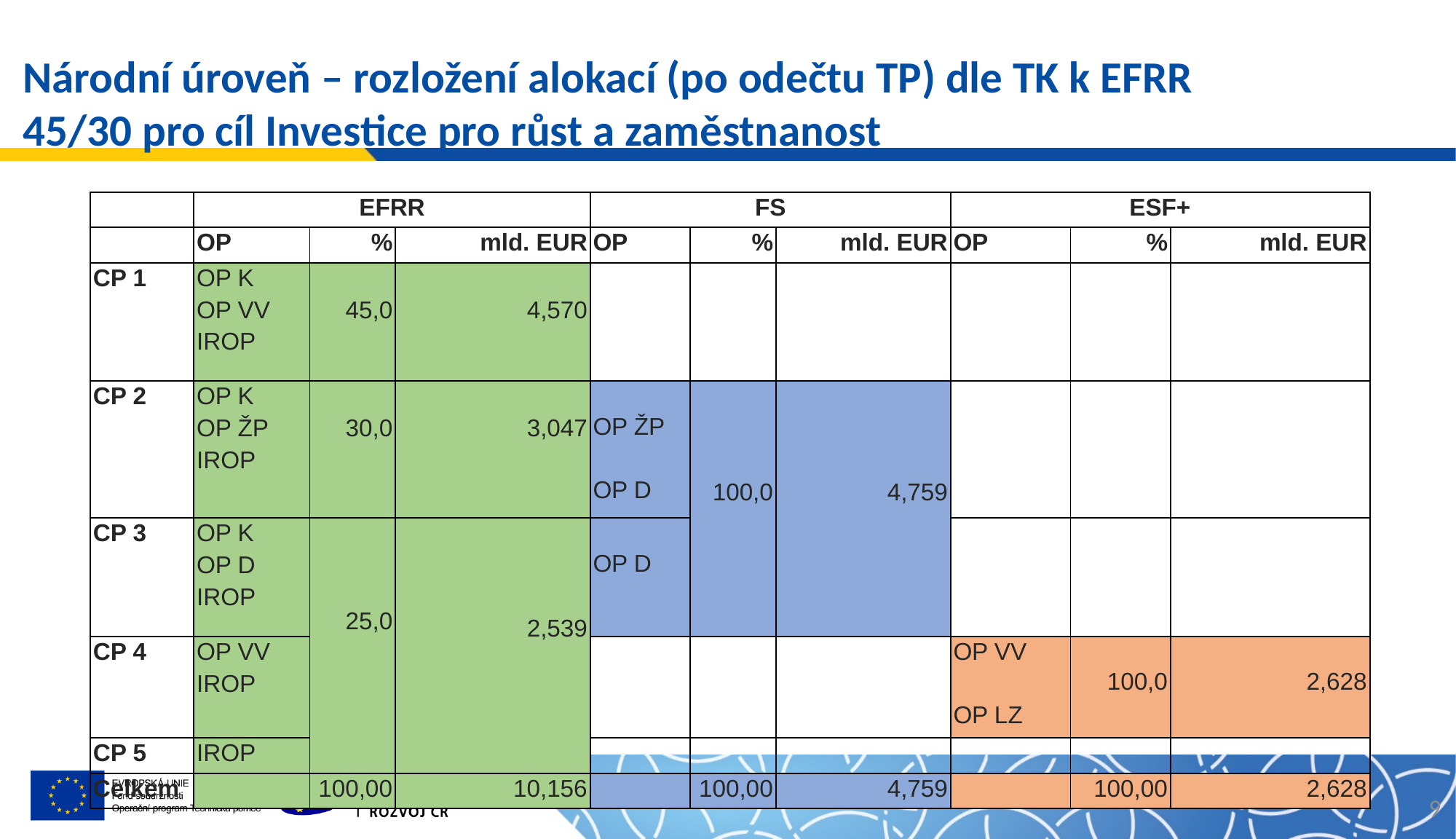

# Národní úroveň – rozložení alokací (po odečtu TP) dle TK k EFRR 45/30 pro cíl Investice pro růst a zaměstnanost
|  | EFRR |  |  | FS |  |  | ESF+ |  |  |
| --- | --- | --- | --- | --- | --- | --- | --- | --- | --- |
|  | OP | % | mld. EUR | OP | % | mld. EUR | OP | % | mld. EUR |
| CP 1 | OP K OP VV IROP | 45,0 | 4,570 |  |  |  |  |  |  |
| CP 2 | OP K OP ŽP IROP | 30,0 | 3,047 | OP ŽP OP D | 100,0 | 4,759 |  |  |  |
| CP 3 | OP K OP D IROP | 25,0 | 2,539 | OP D |  |  |  |  |  |
| CP 4 | OP VV IROP |  |  |  |  |  | OP VV OP LZ | 100,0 | 2,628 |
| CP 5 | IROP |  |  |  |  |  |  |  |  |
| Celkem |  | 100,00 | 10,156 |  | 100,00 | 4,759 |  | 100,00 | 2,628 |
9